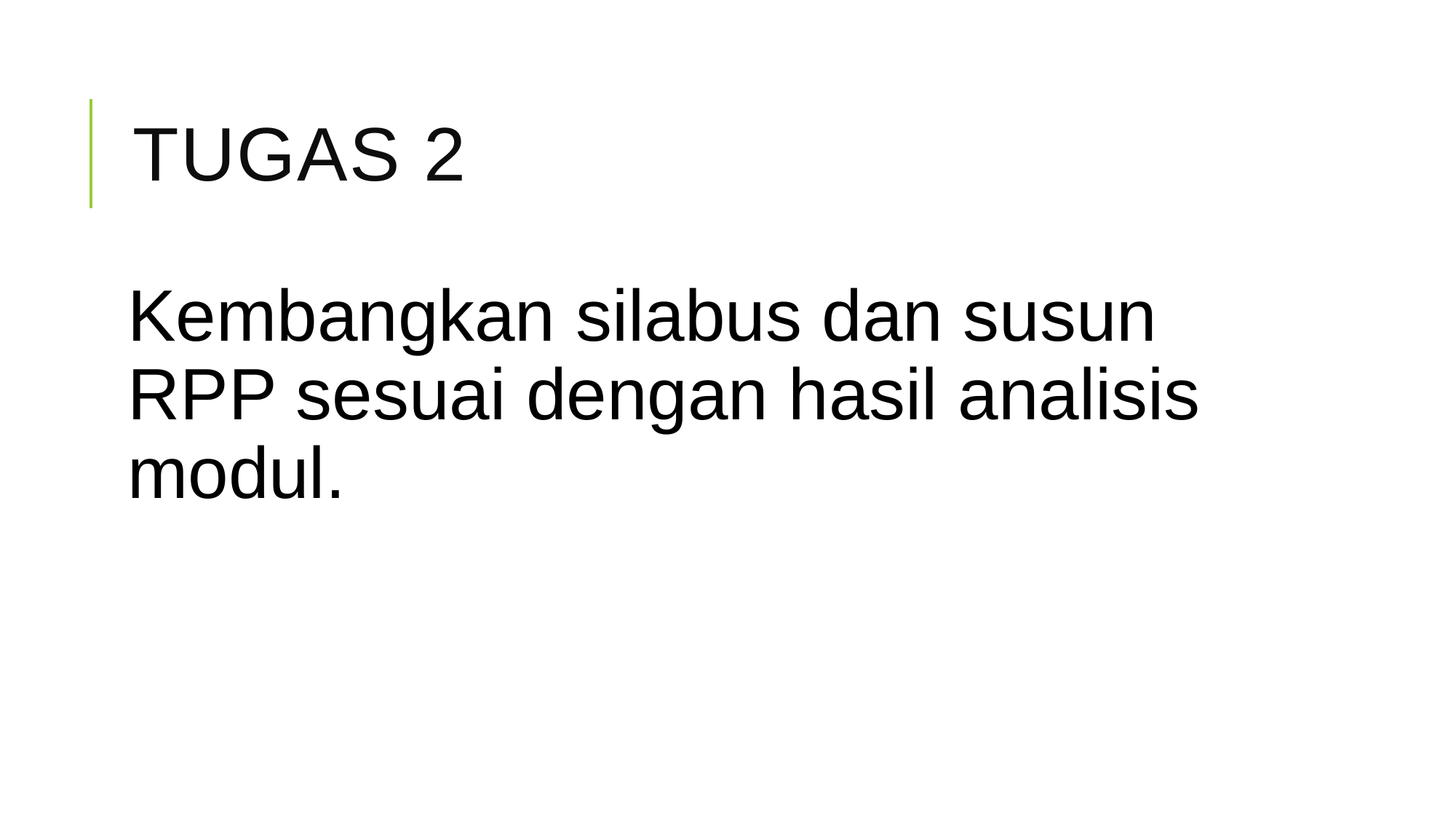

# Tugas 2
Kembangkan silabus dan susun RPP sesuai dengan hasil analisis modul.